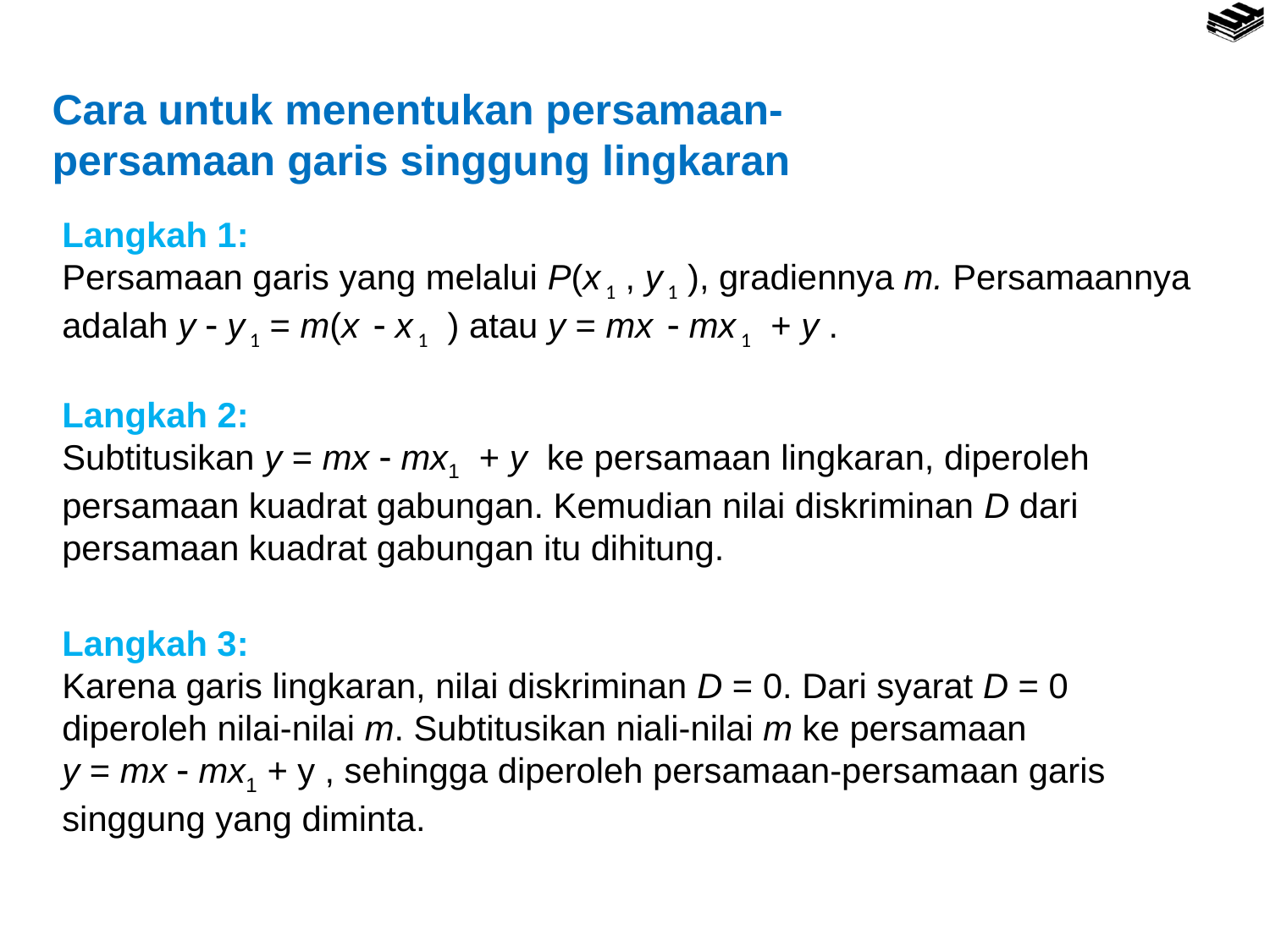

Cara untuk menentukan persamaan-persamaan garis singgung lingkaran
Langkah 1:
Persamaan garis yang melalui P(x 1 , y 1 ), gradiennya m. Persamaannya adalah y − y 1 = m(x  − x 1  ) atau y = mx  − mx 1  + y .
Langkah 2:
Subtitusikan y = mx − mx1  + y  ke persamaan lingkaran, diperoleh persamaan kuadrat gabungan. Kemudian nilai diskriminan D dari persamaan kuadrat gabungan itu dihitung.
Langkah 3:
Karena garis lingkaran, nilai diskriminan D = 0. Dari syarat D = 0 diperoleh nilai-nilai m. Subtitusikan niali-nilai m ke persamaan
y = mx − mx1 + y , sehingga diperoleh persamaan-persamaan garis singgung yang diminta.